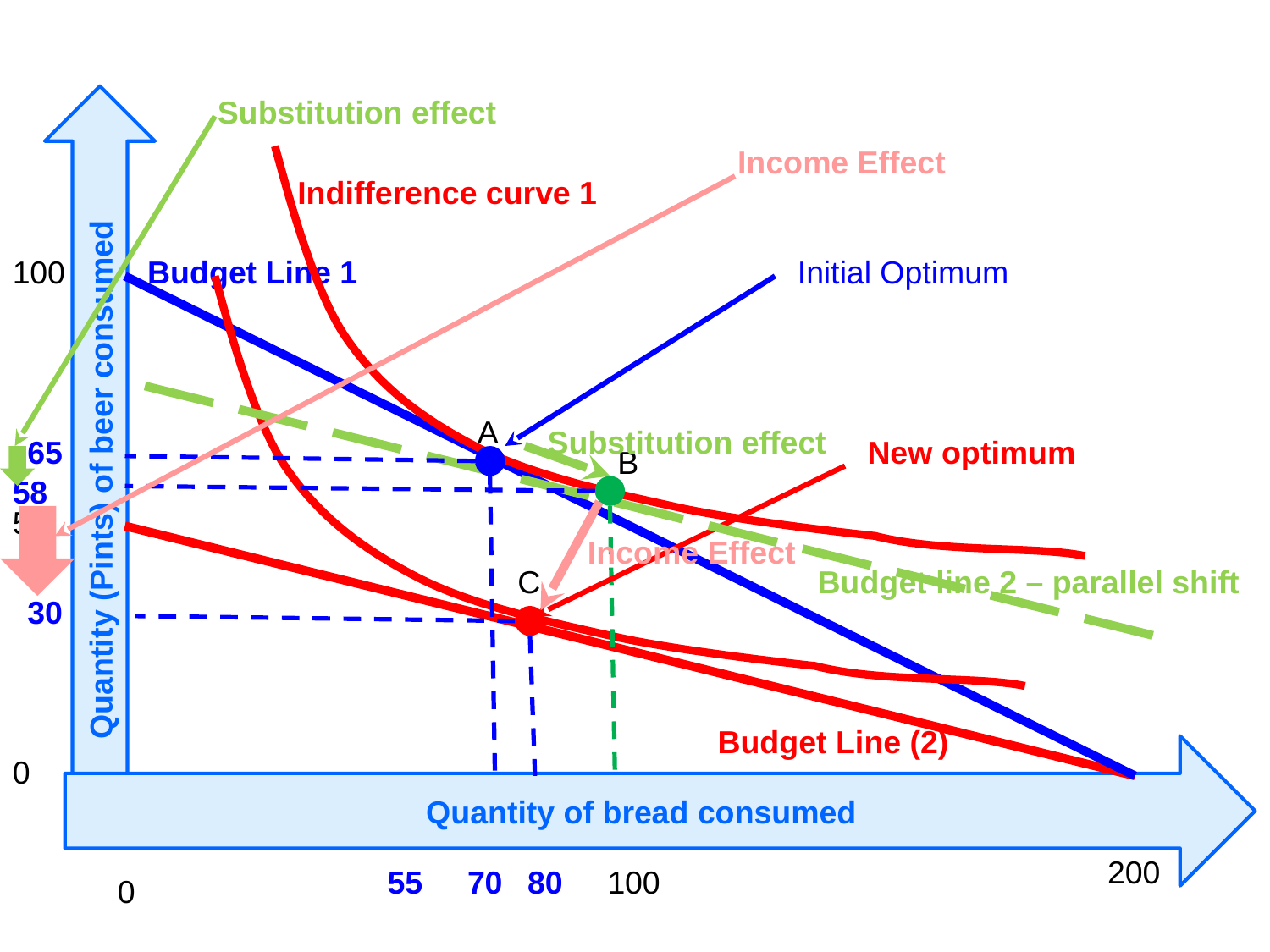

Quantity (Pints) of beer consumed
Substitution effect
Income Effect

Indifference curve 1
100
Budget Line 1
Initial Optimum

A
Substitution effect
65
New optimum
B

58

50

Income Effect
C
Budget line 2 – parallel shift
30

Budget Line (2)
Quantity of bread consumed
0
200
55
70
80
100
0